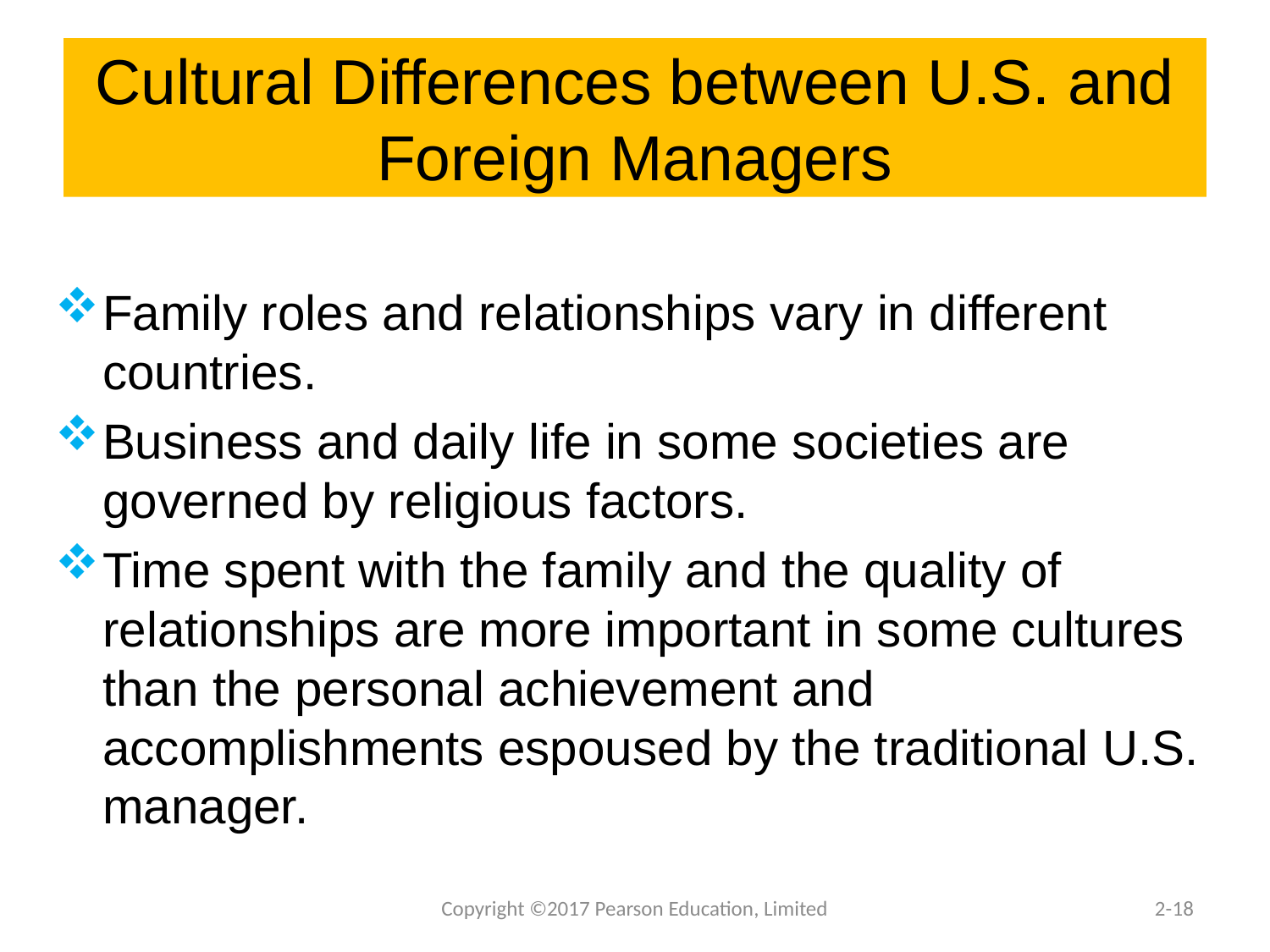

# Cultural Differences between U.S. and Foreign Managers
Family roles and relationships vary in different countries.
Business and daily life in some societies are governed by religious factors.
Time spent with the family and the quality of relationships are more important in some cultures than the personal achievement and accomplishments espoused by the traditional U.S. manager.
Copyright ©2017 Pearson Education, Limited
2-18